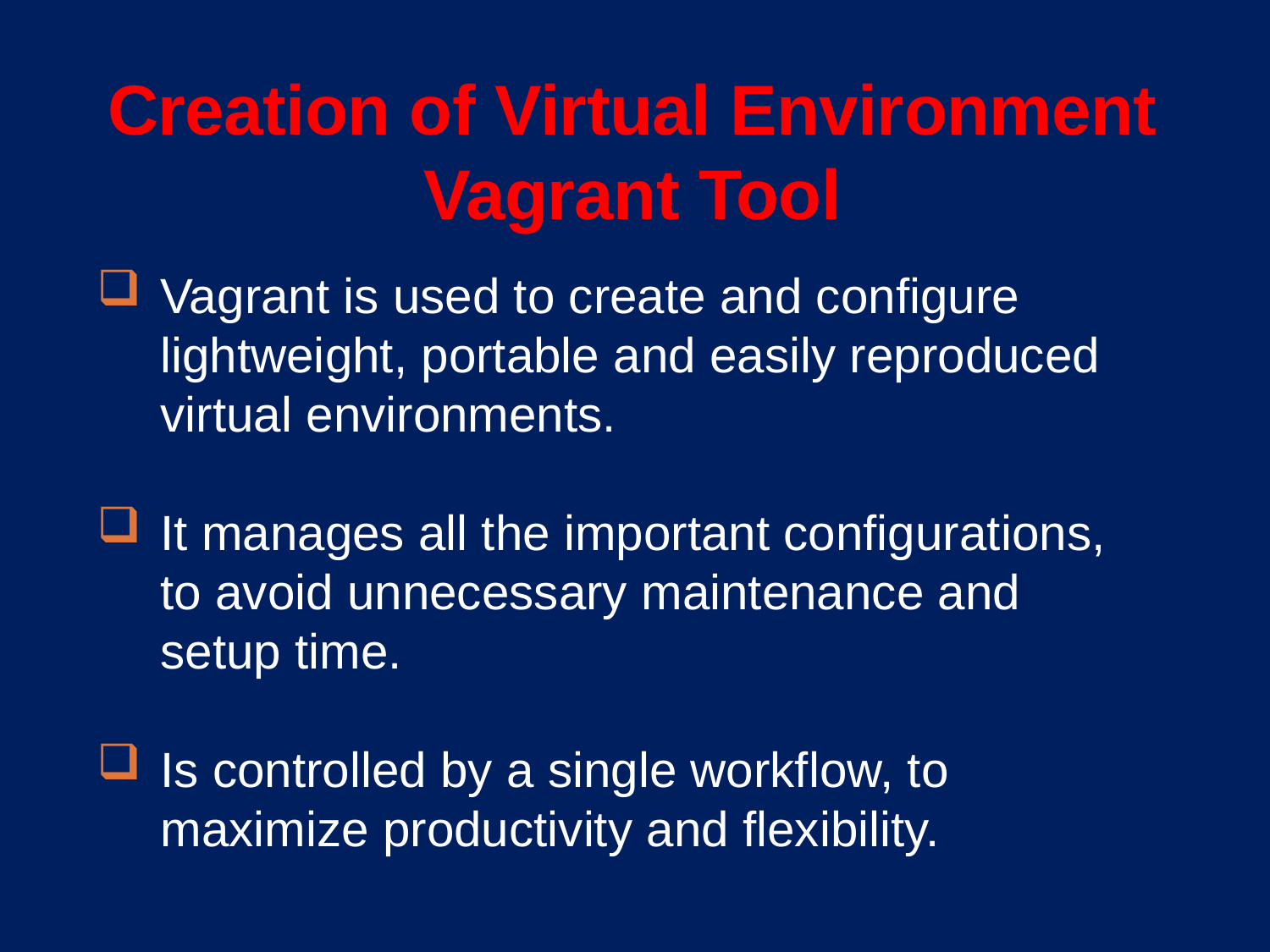

Creation of Virtual Environment Vagrant Tool
Vagrant is used to create and configure lightweight, portable and easily reproduced virtual environments.

It manages all the important configurations, to avoid unnecessary maintenance and setup time.

Is controlled by a single workflow, to maximize productivity and flexibility.